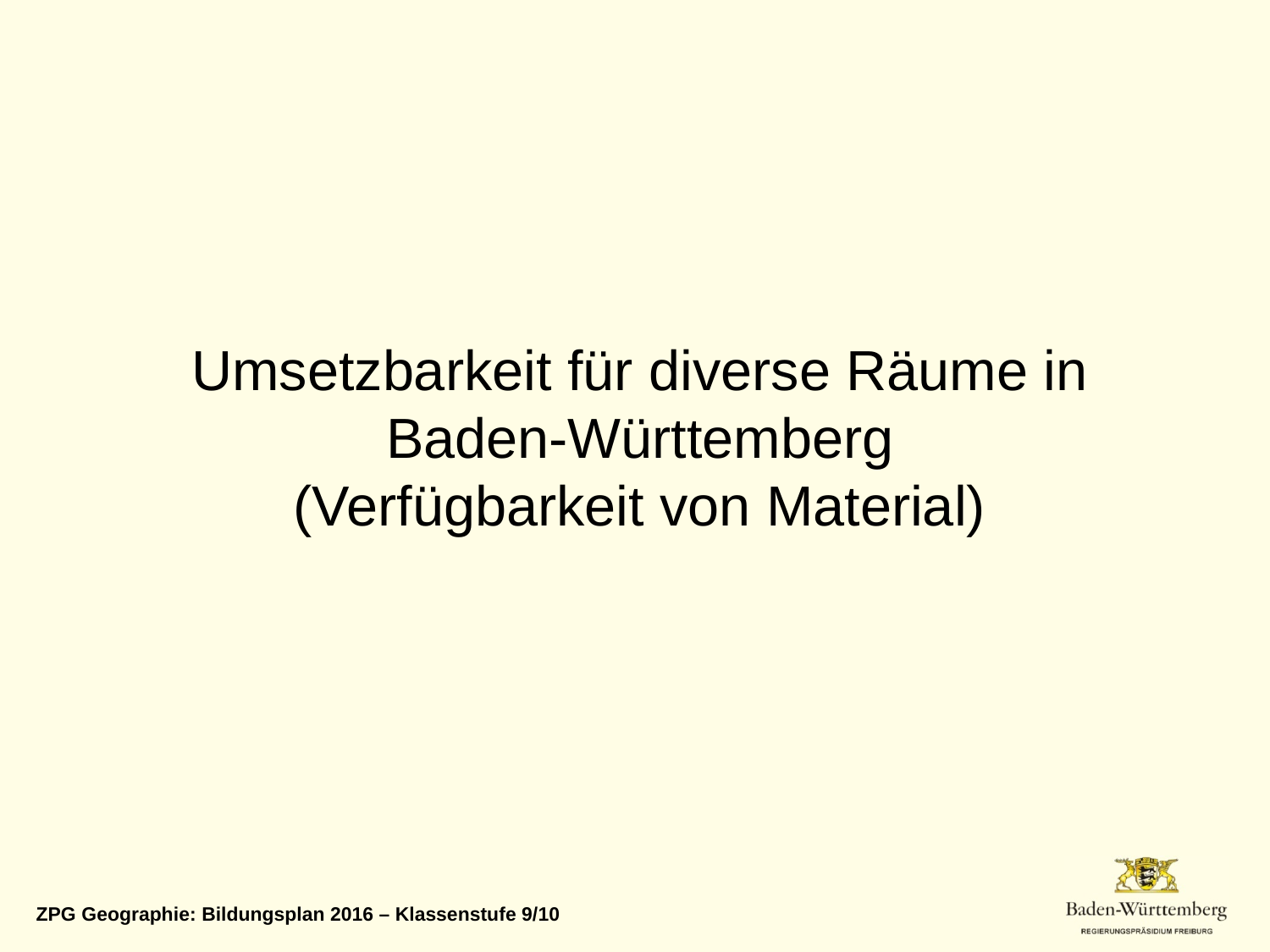

Umsetzbarkeit für diverse Räume in Baden-Württemberg
(Verfügbarkeit von Material)